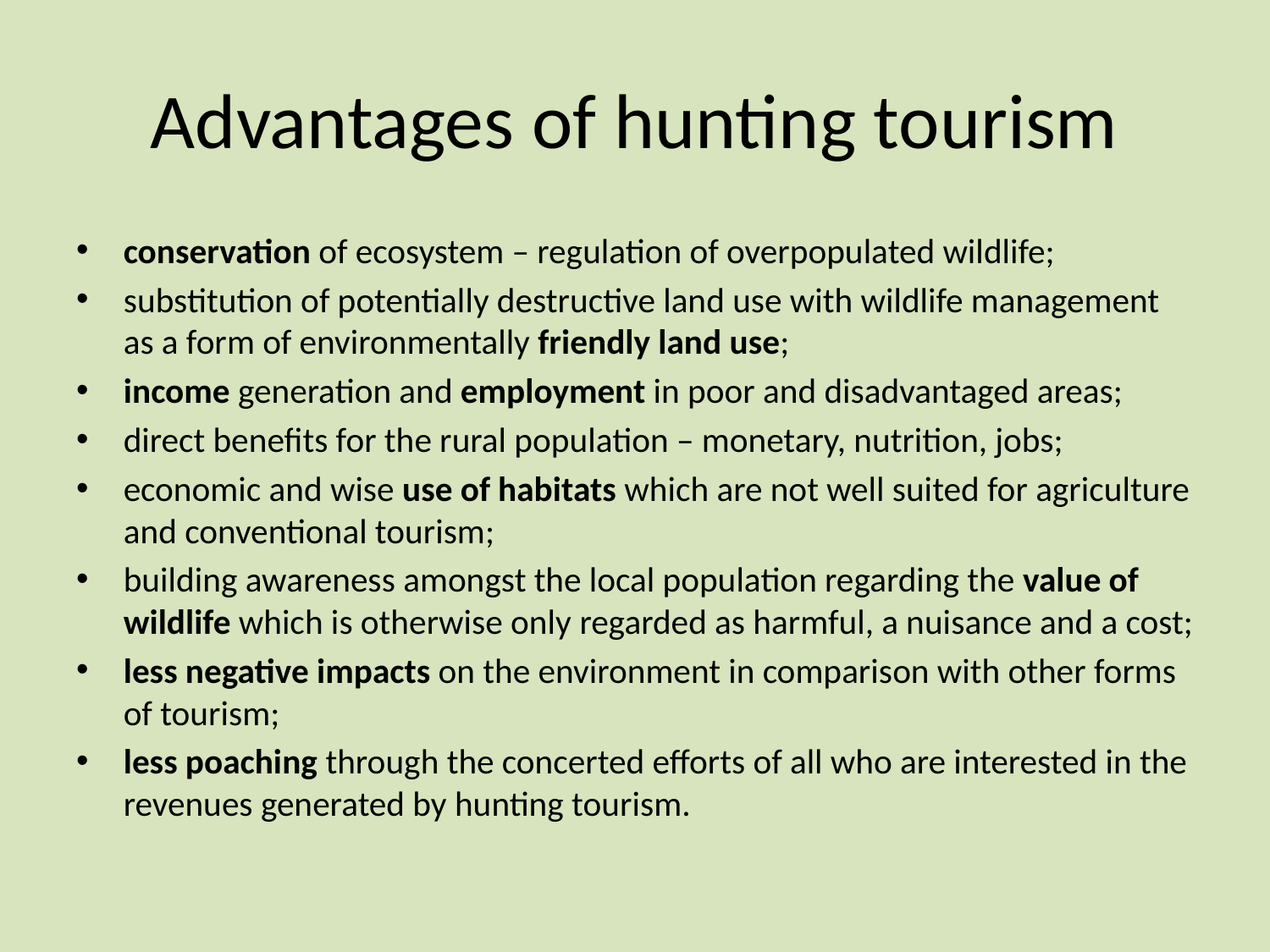

# Advantages of hunting tourism
conservation of ecosystem – regulation of overpopulated wildlife;
substitution of potentially destructive land use with wildlife management as a form of environmentally friendly land use;
income generation and employment in poor and disadvantaged areas;
direct benefits for the rural population – monetary, nutrition, jobs;
economic and wise use of habitats which are not well suited for agriculture and conventional tourism;
building awareness amongst the local population regarding the value of wildlife which is otherwise only regarded as harmful, a nuisance and a cost;
less negative impacts on the environment in comparison with other forms of tourism;
less poaching through the concerted efforts of all who are interested in the revenues generated by hunting tourism.